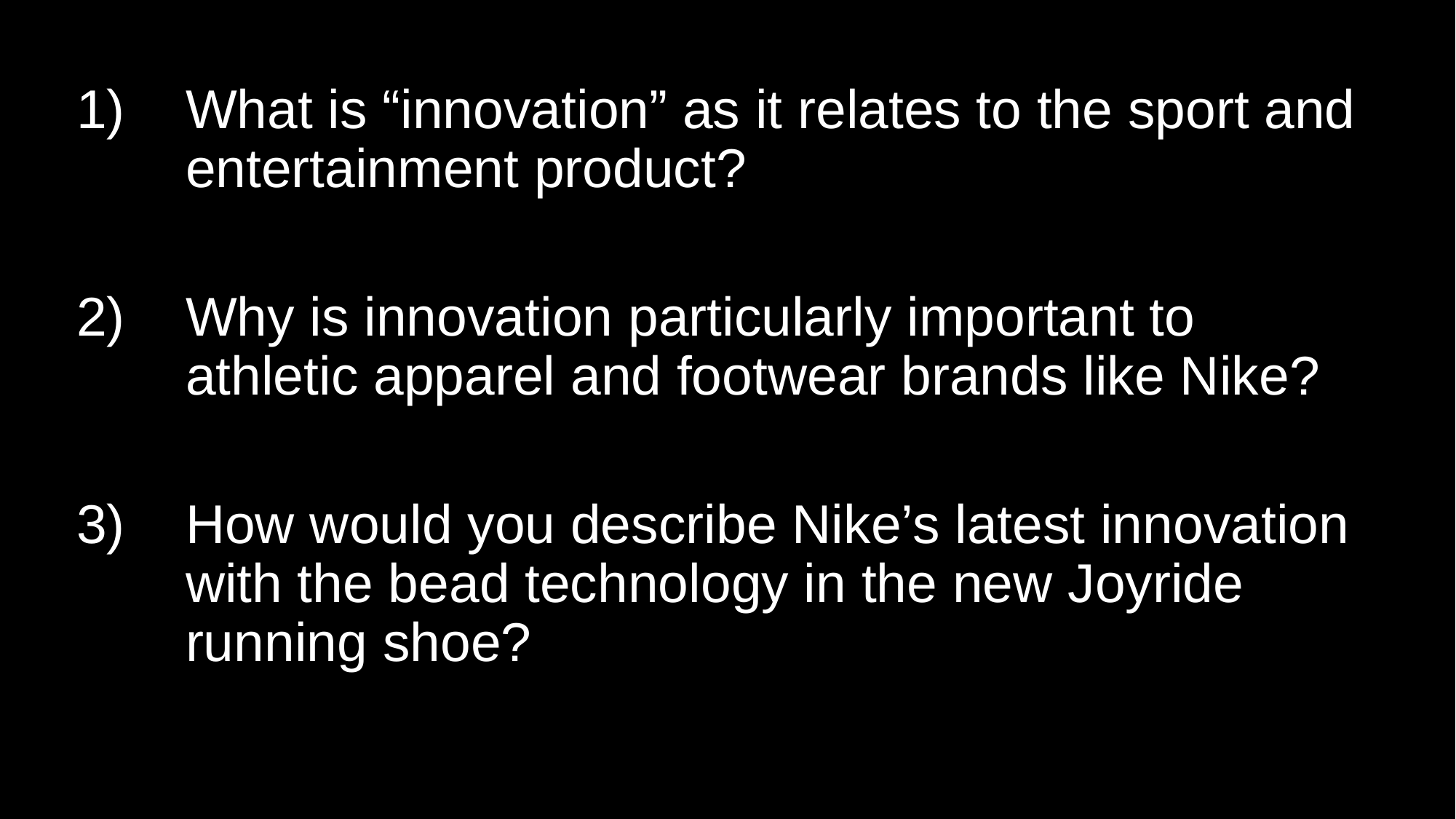

What is “innovation” as it relates to the sport and entertainment product?

Why is innovation particularly important to athletic apparel and footwear brands like Nike?

How would you describe Nike’s latest innovation with the bead technology in the new Joyride running shoe?